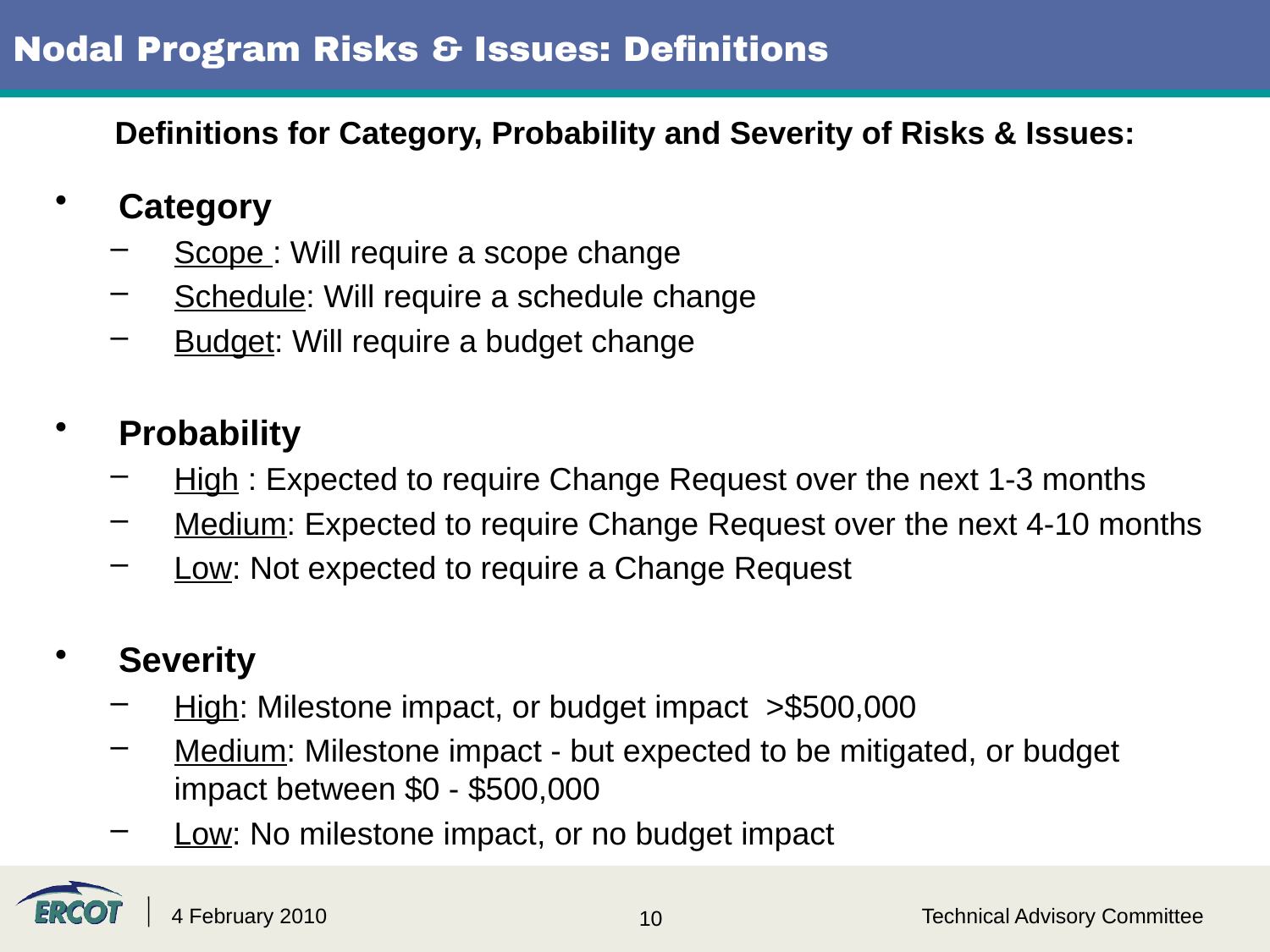

# Nodal Program Risks & Issues: Definitions
Definitions for Category, Probability and Severity of Risks & Issues:

Category
Scope : Will require a scope change
Schedule: Will require a schedule change
Budget: Will require a budget change

Probability
High : Expected to require Change Request over the next 1-3 months
Medium: Expected to require Change Request over the next 4-10 months
Low: Not expected to require a Change Request

Severity
High: Milestone impact, or budget impact  >$500,000
Medium: Milestone impact - but expected to be mitigated, or budget impact between $0 - $500,000
Low: No milestone impact, or no budget impact

4 February 2010
Technical Advisory Committee